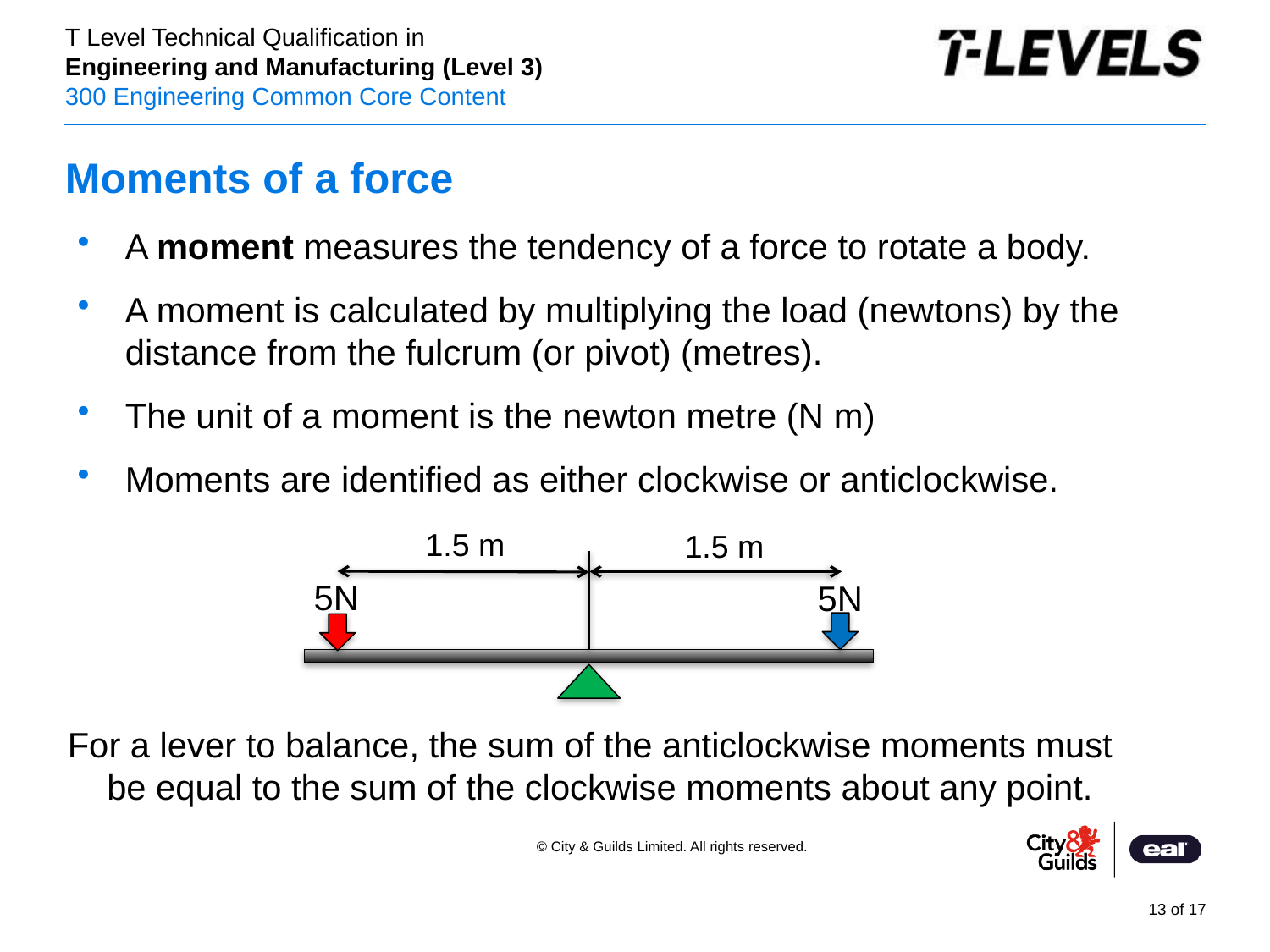

Moments of a force
A moment measures the tendency of a force to rotate a body.
A moment is calculated by multiplying the load (newtons) by the distance from the fulcrum (or pivot) (metres).
The unit of a moment is the newton metre (N m)
Moments are identified as either clockwise or anticlockwise.
1.5 m
1.5 m
5N
5N

For a lever to balance, the sum of the anticlockwise moments must   be equal to the sum of the clockwise moments about any point.